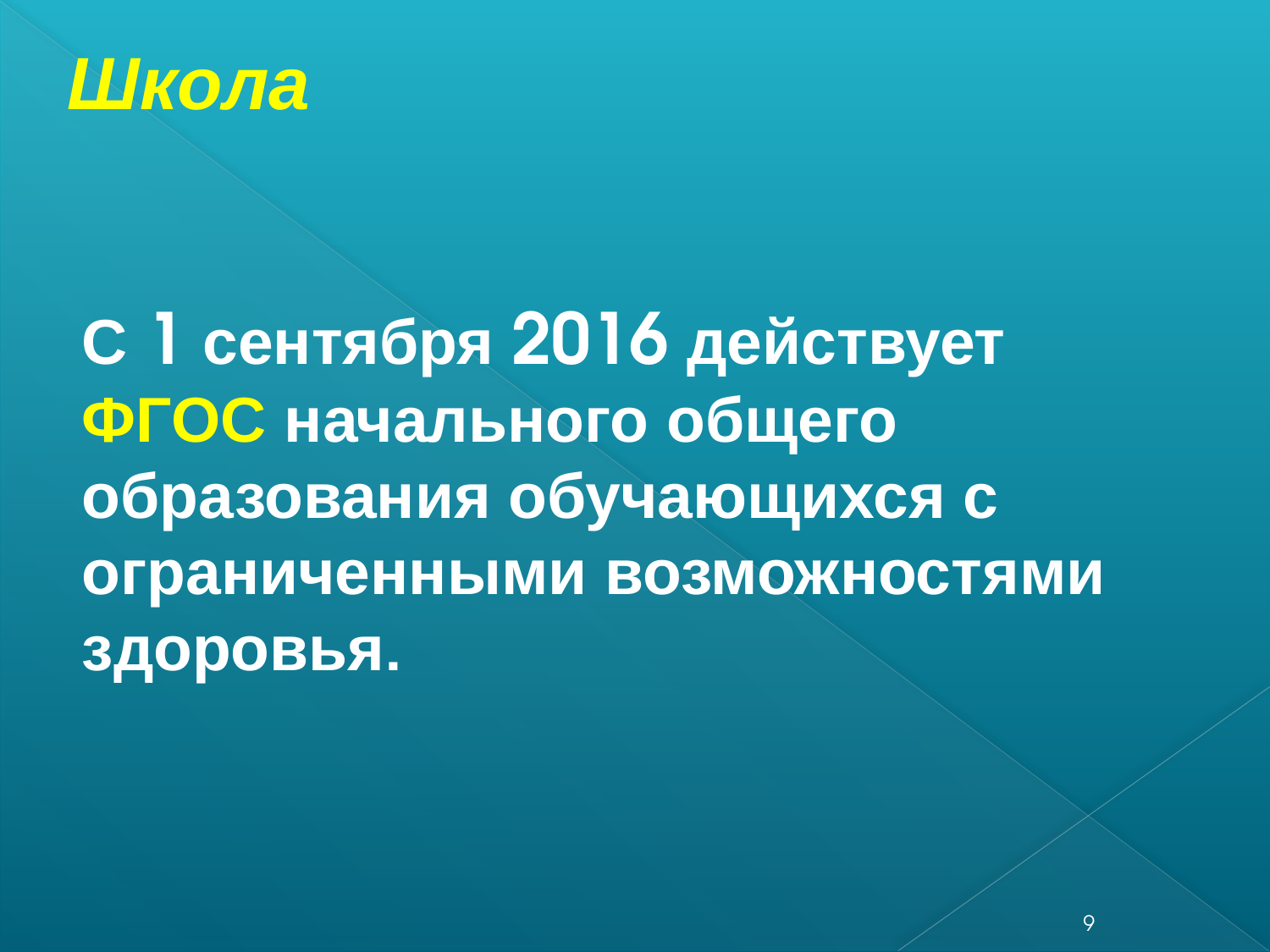

Школа
С 1 сентября 2016 действует ФГОС начального общего образования обучающихся с ограниченными возможностями здоровья.
9